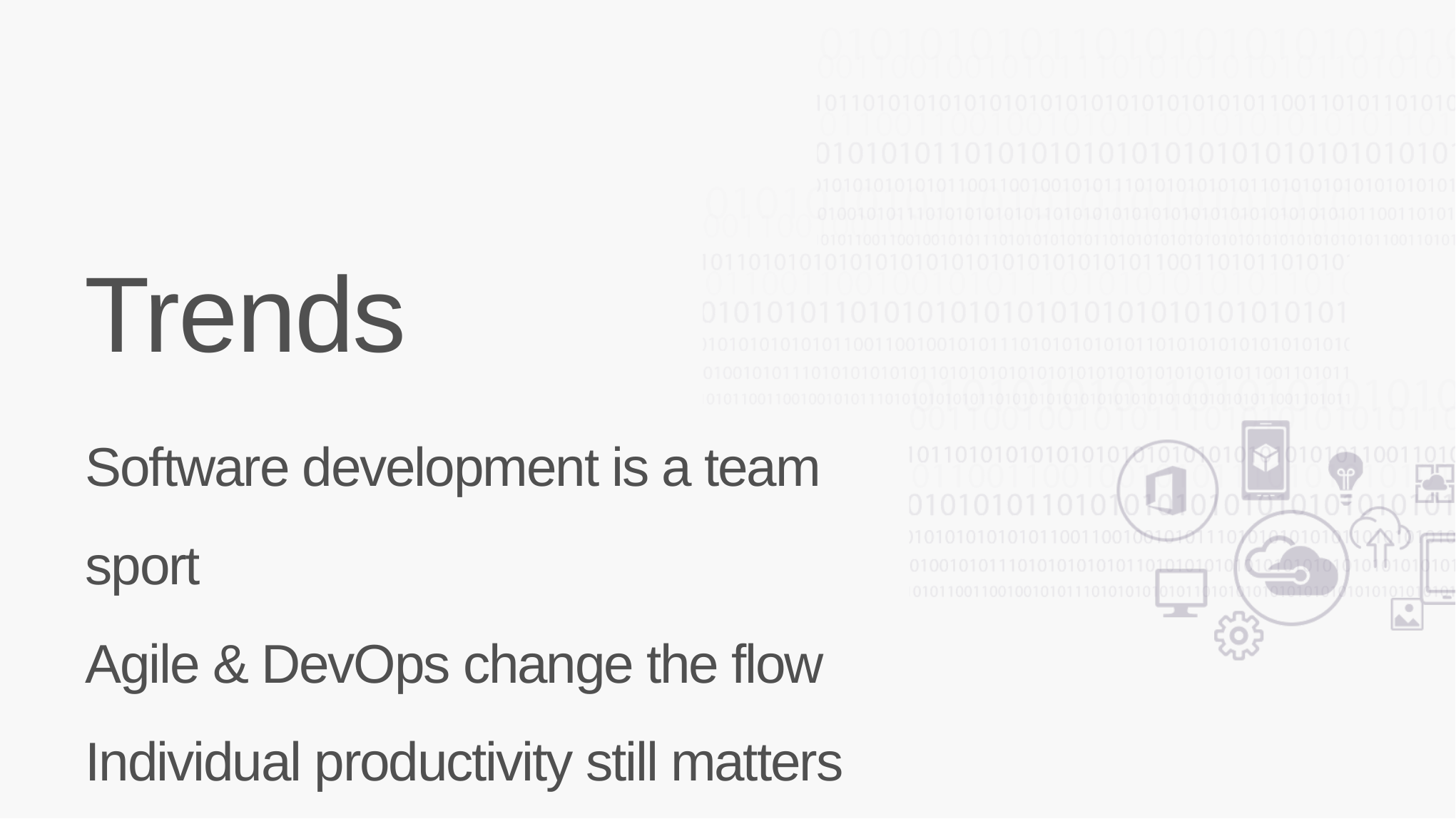

# Trends
Software development is a team sport
Agile & DevOps change the flow
Individual productivity still matters